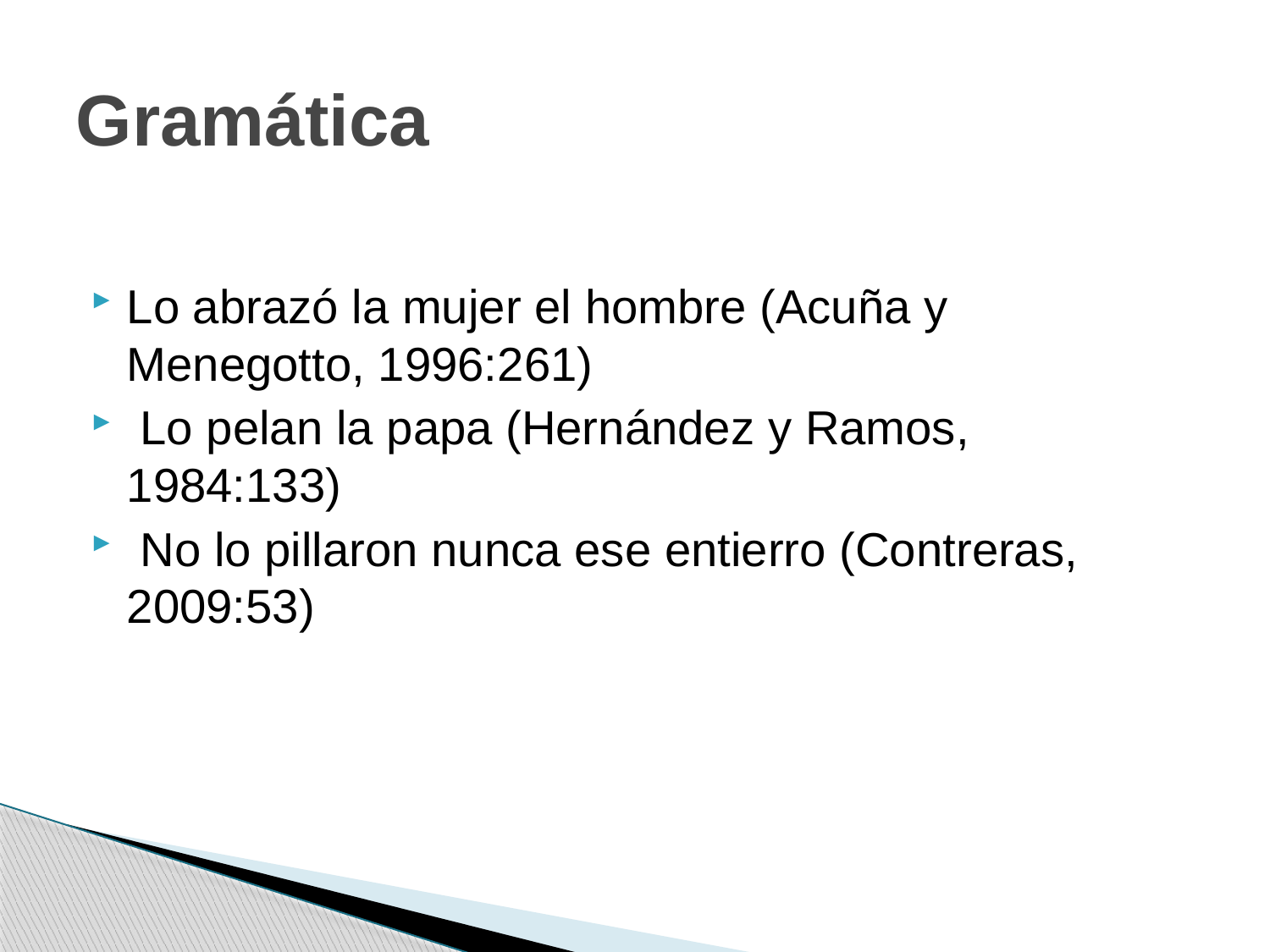

# Gramática

Lo abrazó la mujer el hombre (Acuña y Menegotto, 1996:261)
 Lo pelan la papa (Hernández y Ramos, 1984:133)
 No lo pillaron nunca ese entierro (Contreras, 2009:53)